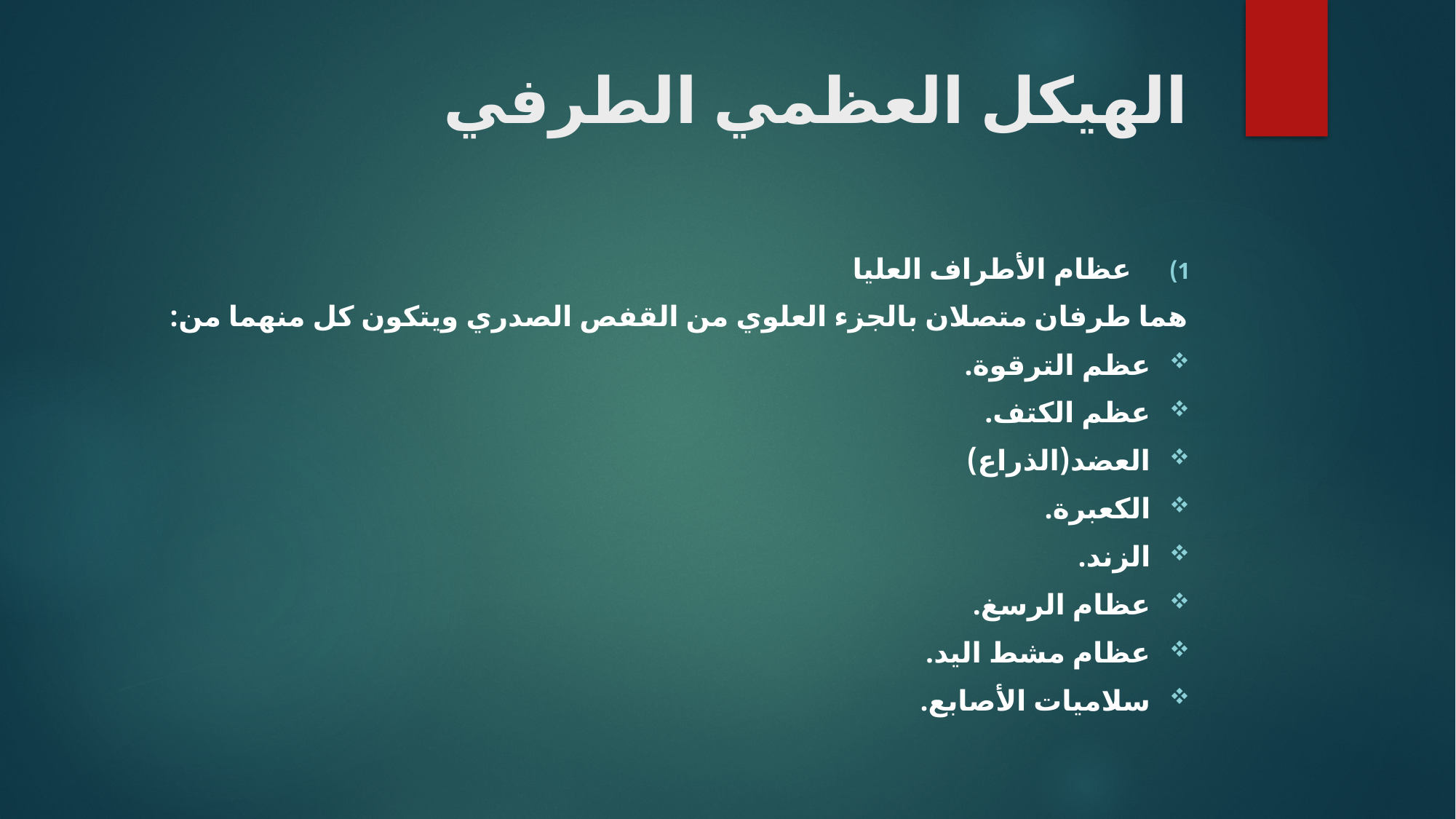

# الهيكل العظمي الطرفي
عظام الأطراف العليا
هما طرفان متصلان بالجزء العلوي من القفص الصدري ويتكون كل منهما من:
عظم الترقوة.
عظم الكتف.
العضد(الذراع)
الكعبرة.
الزند.
عظام الرسغ.
عظام مشط اليد.
سلاميات الأصابع.